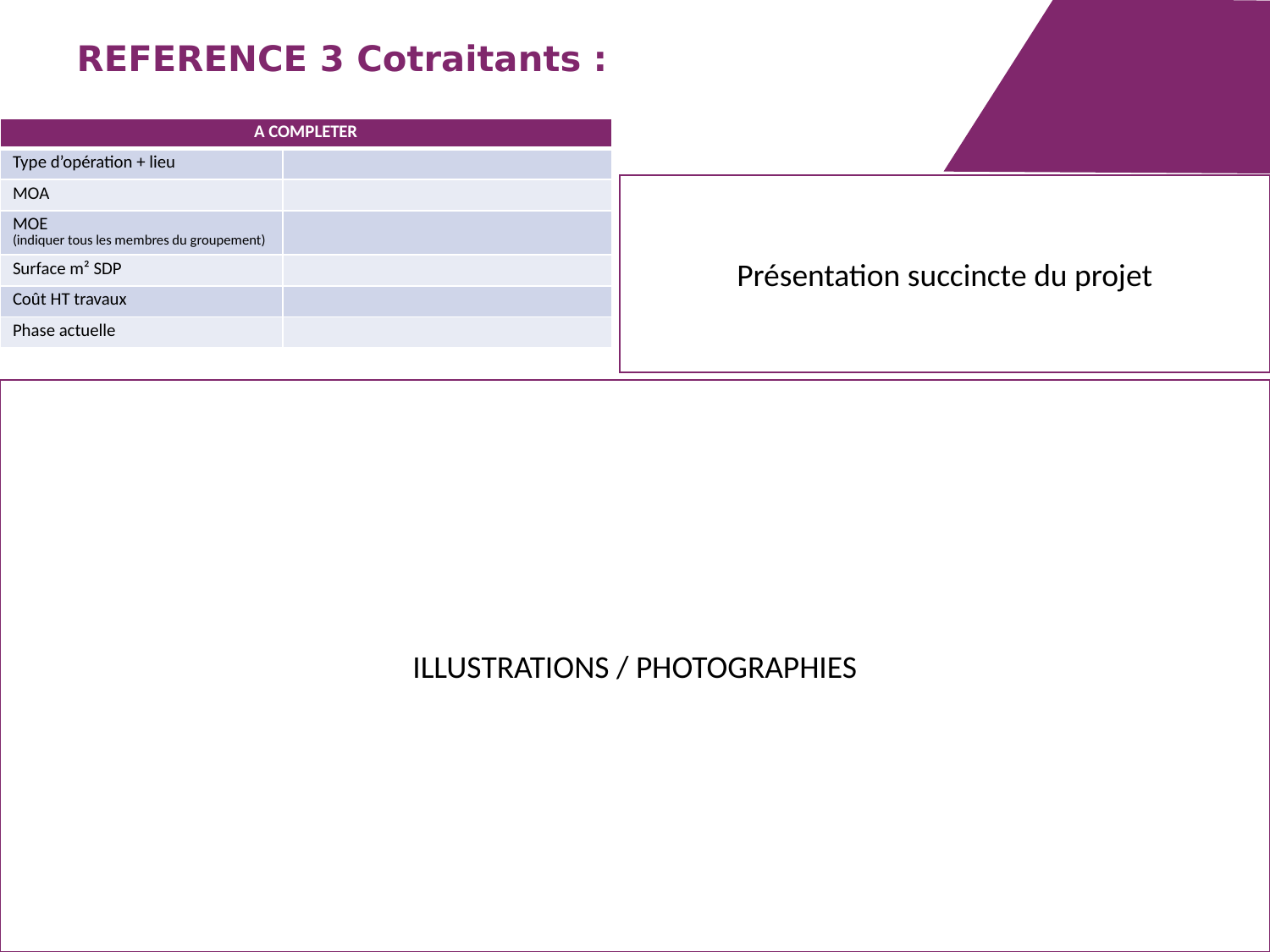

REFERENCE 3 Cotraitants :
| A COMPLETER | Nom |
| --- | --- |
| Type d’opération + lieu |  |
| MOA |  |
| MOE (indiquer tous les membres du groupement) |  |
| Surface m² SDP |  |
| Coût HT travaux |  |
| Phase actuelle |  |
Présentation succincte du projet
ILLUSTRATIONS / PHOTOGRAPHIES
13